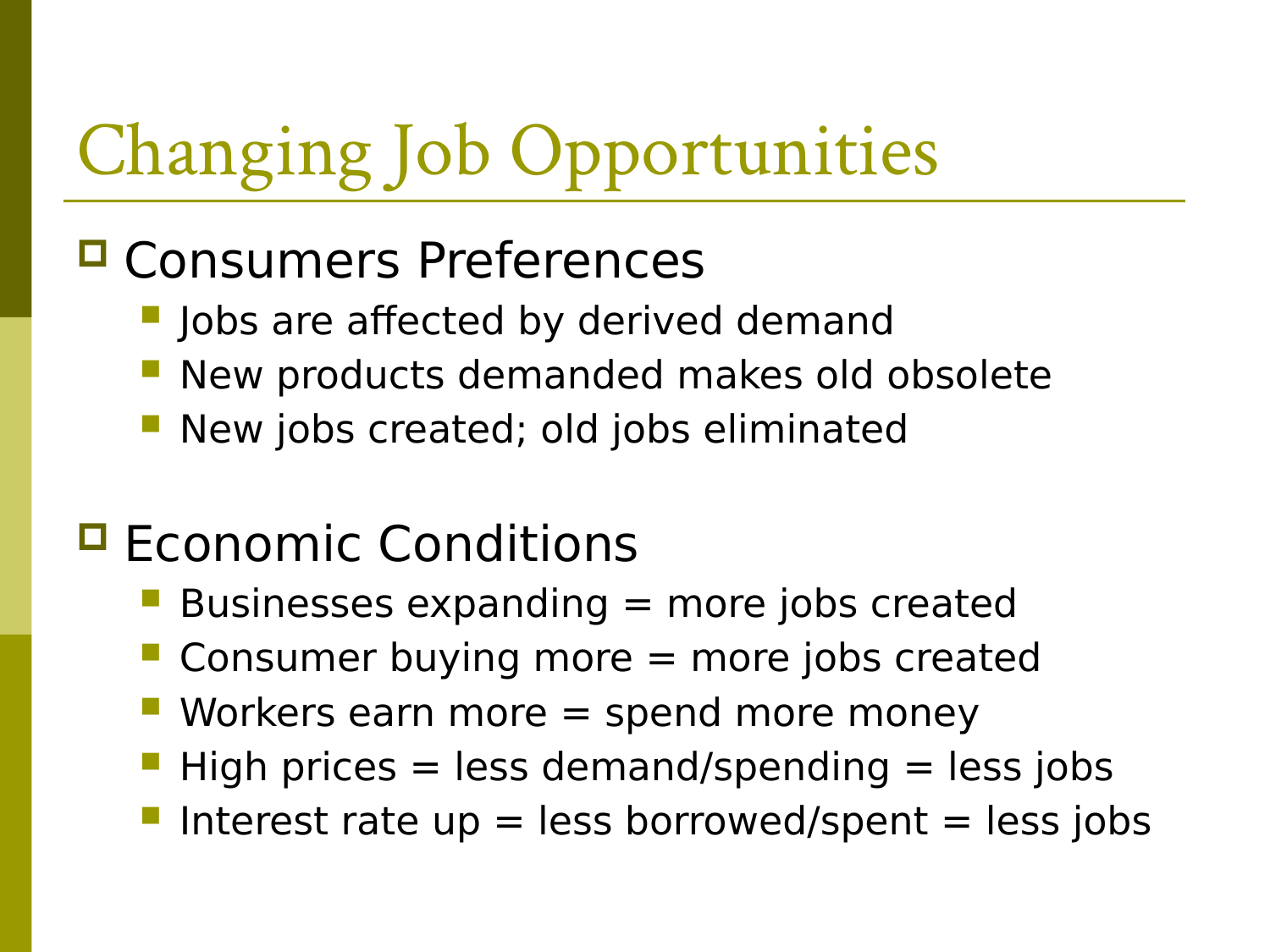

# Changing Job Opportunities
Consumers Preferences
Jobs are affected by derived demand
New products demanded makes old obsolete
New jobs created; old jobs eliminated
Economic Conditions
Businesses expanding = more jobs created
Consumer buying more = more jobs created
Workers earn more = spend more money
High prices = less demand/spending = less jobs
Interest rate up = less borrowed/spent = less jobs